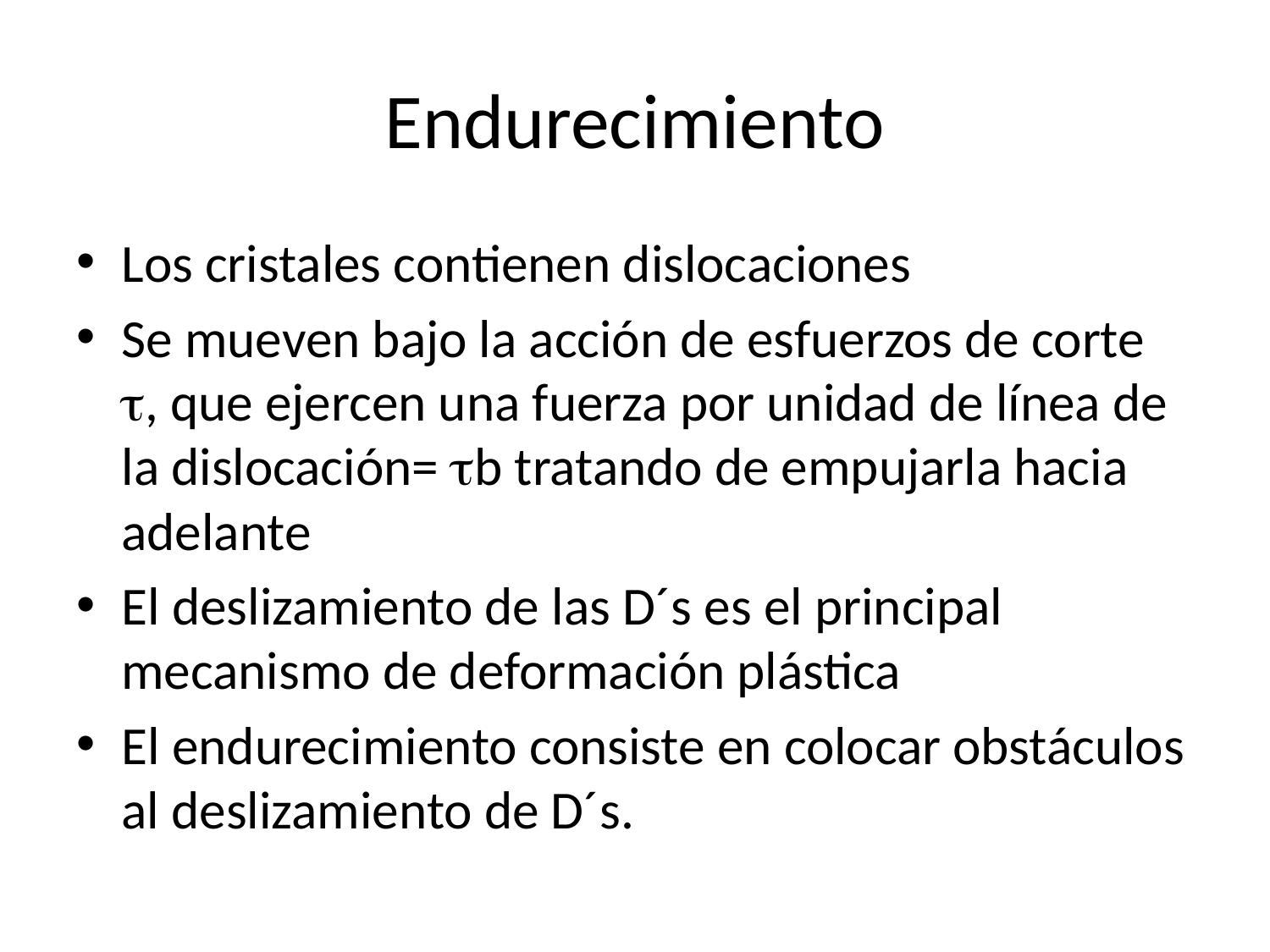

# Endurecimiento
Los cristales contienen dislocaciones
Se mueven bajo la acción de esfuerzos de corte τ, que ejercen una fuerza por unidad de línea de la dislocación= τb tratando de empujarla hacia adelante
El deslizamiento de las D´s es el principal mecanismo de deformación plástica
El endurecimiento consiste en colocar obstáculos al deslizamiento de D´s.